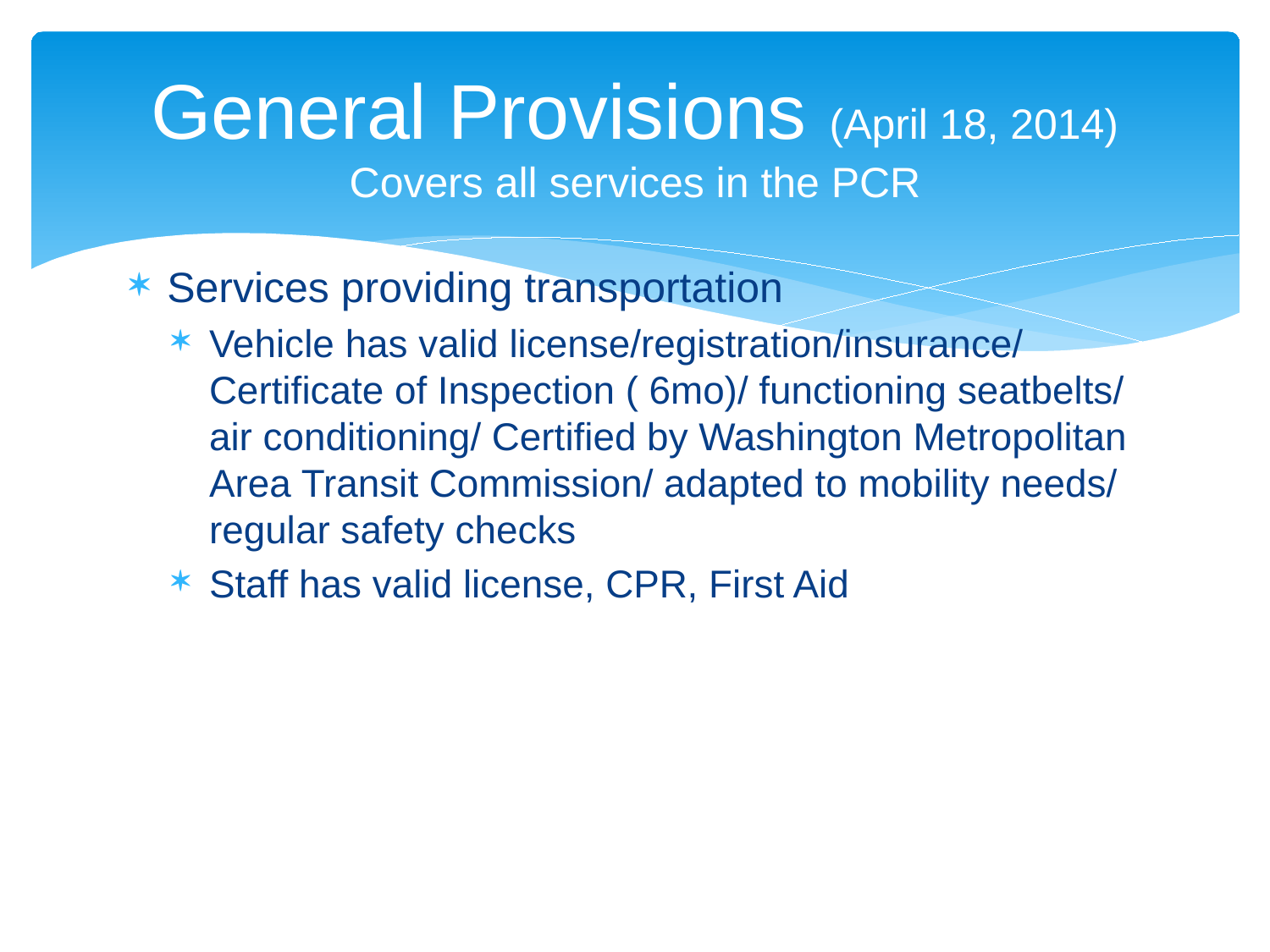

# General Provisions (April 18, 2014) Covers all services in the PCR
Services providing transportation
Vehicle has valid license/registration/insurance/ Certificate of Inspection ( 6mo)/ functioning seatbelts/ air conditioning/ Certified by Washington Metropolitan Area Transit Commission/ adapted to mobility needs/ regular safety checks
Staff has valid license, CPR, First Aid